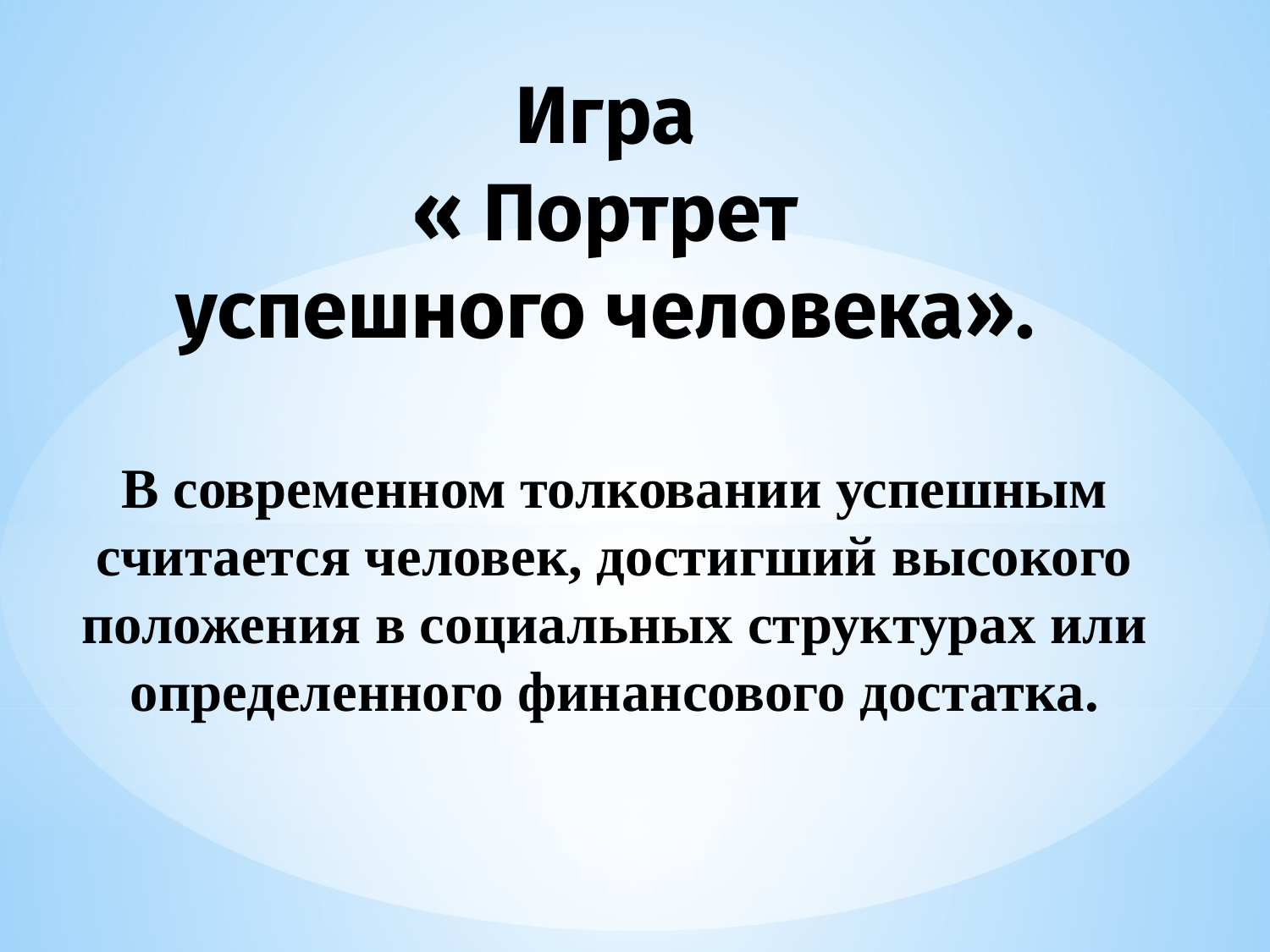

# Игра « Портрет успешного человека». В современном толковании успешным считается человек, достигший высокого положения в социальных структурах или определенного финансового достатка.